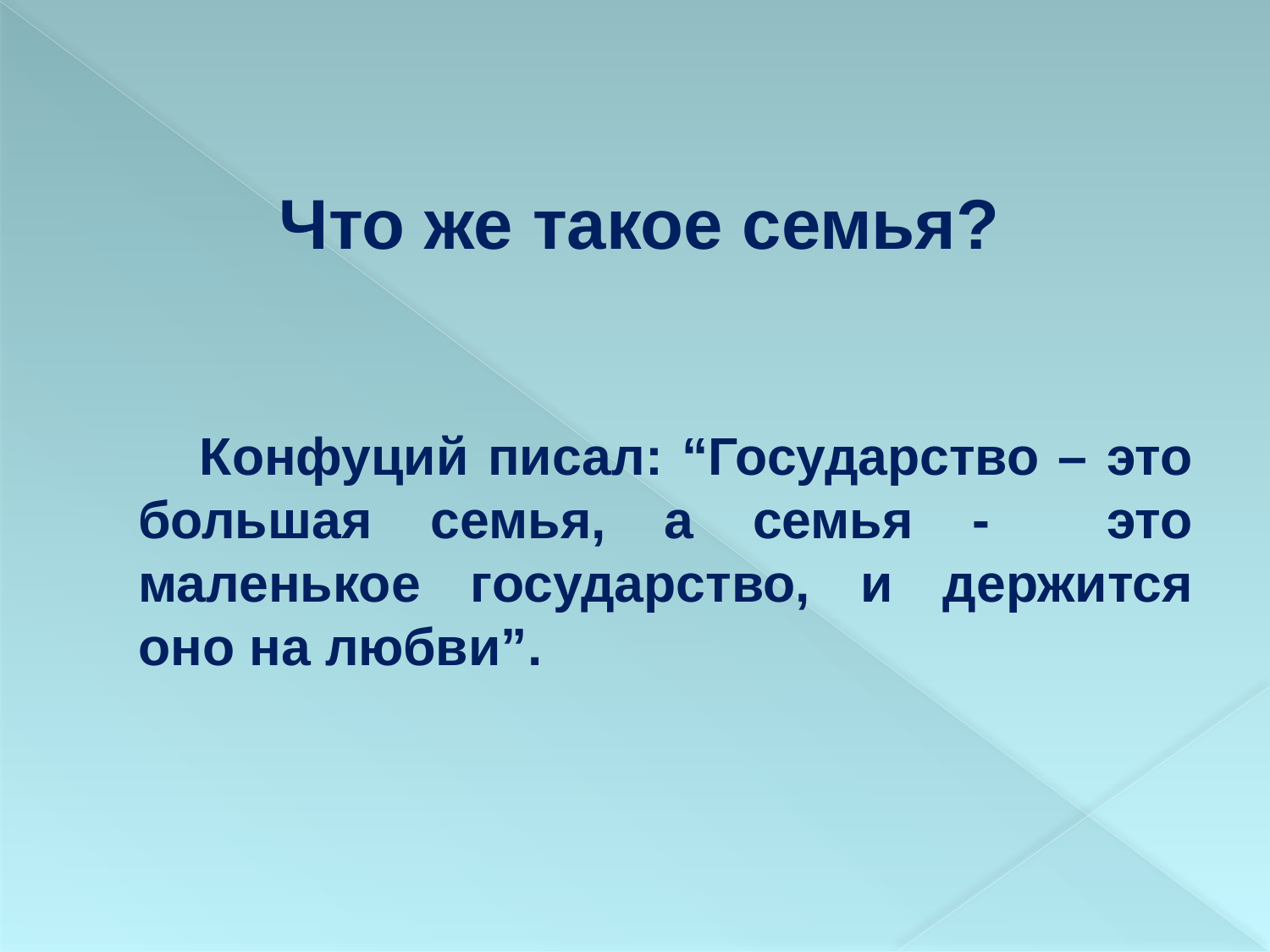

#

Что же такое семья?

      Конфуций писал: “Государство – это большая семья, а семья -  это маленькое государство, и держится оно на любви”.